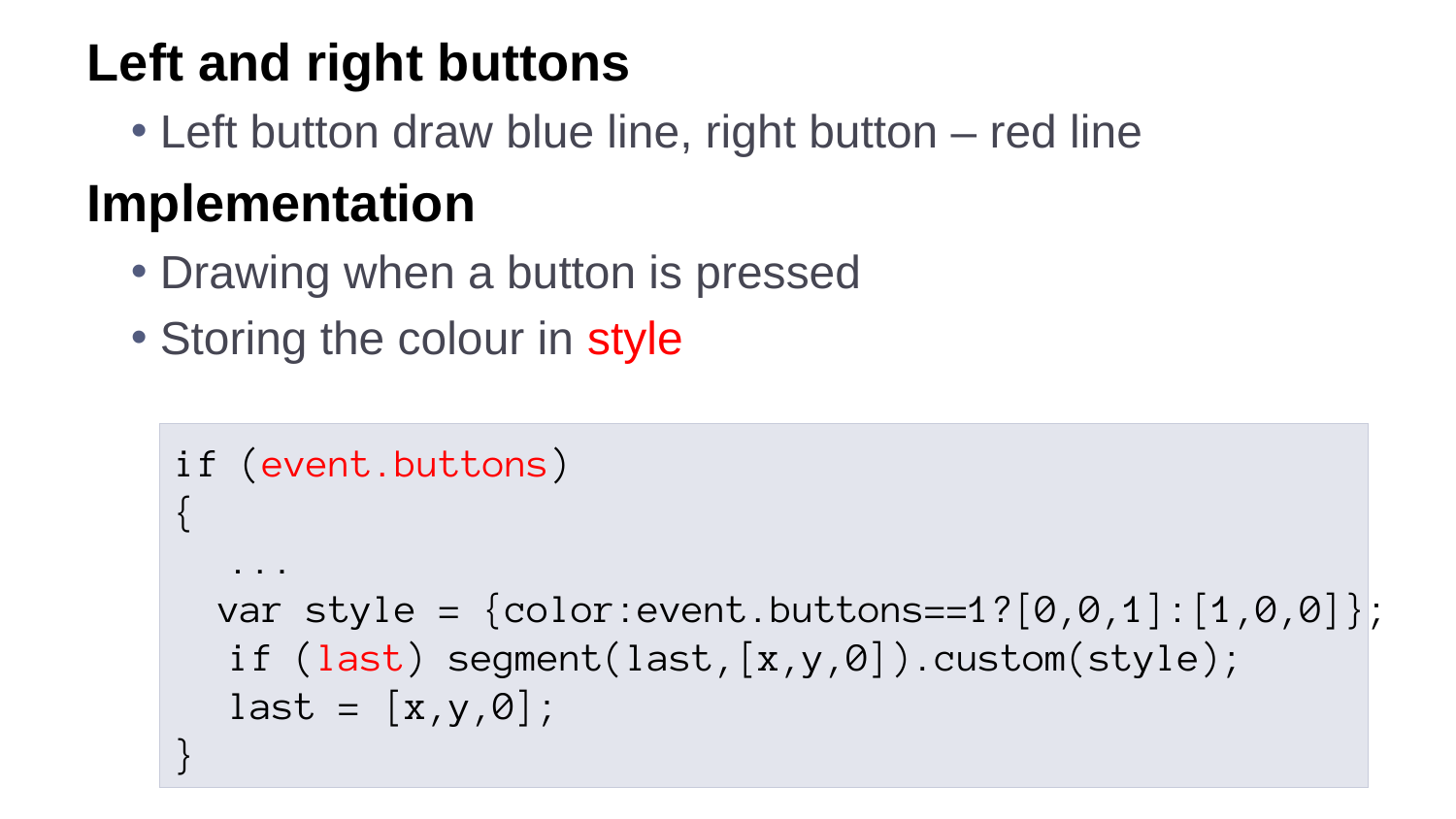

Left and right buttons
Left button draw blue line, right button – red line
Implementation
Drawing when a button is pressed
Storing the colour in style
if (event.buttons)
{
	...
  var style = {color:event.buttons==1?[0,0,1]:[1,0,0]};
	if (last) segment(last,[x,y,0]).custom(style);
	last = [x,y,0];
}